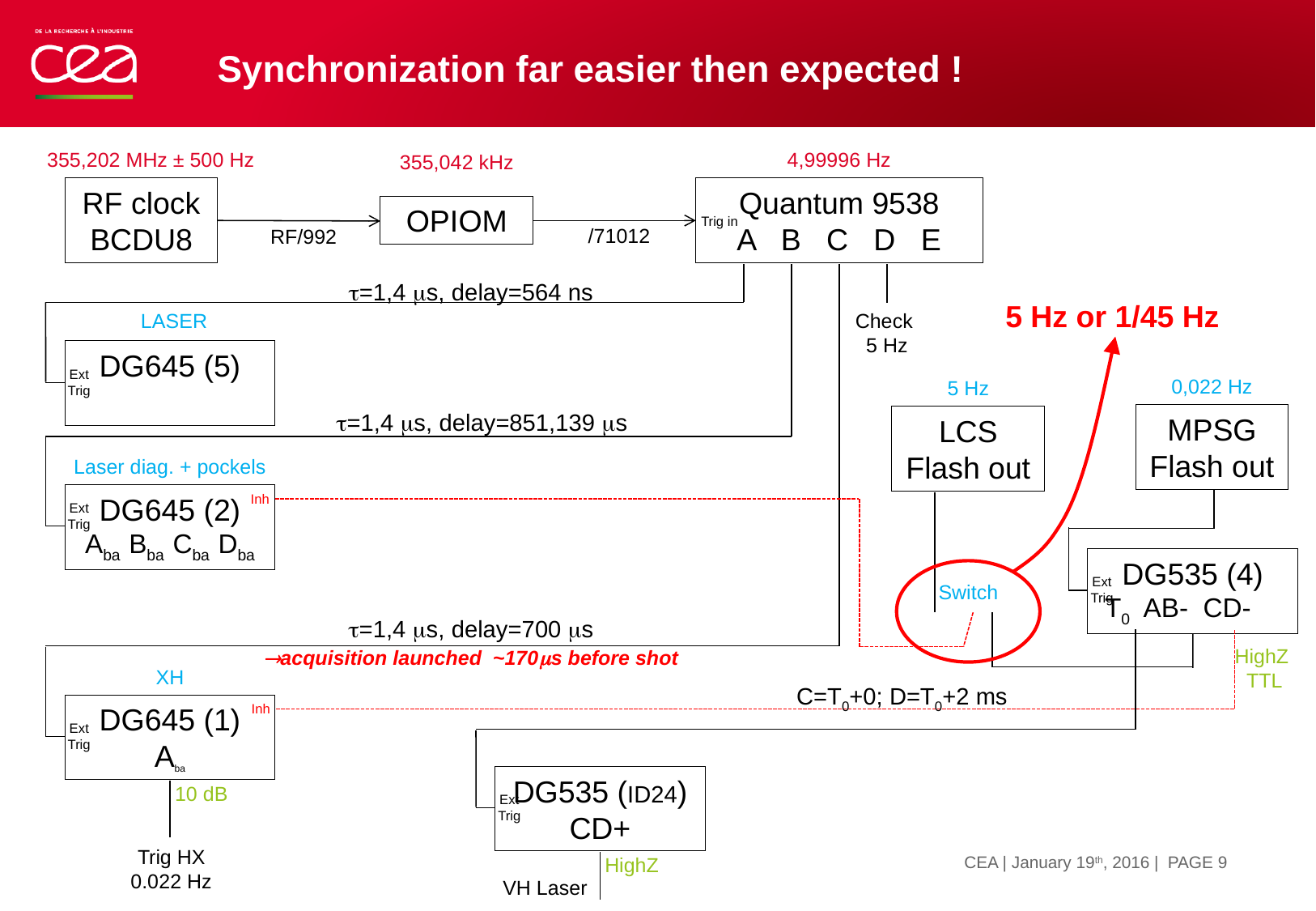

# Synchronization far easier then expected !
355,202 MHz ± 500 Hz
4,99996 Hz
355,042 kHz
RF clock
BCDU8
Quantum 9538
A   B   C   D   E
OPIOM
Trig in
/71012
RF/992
τ=1,4 μs, delay=564 ns
5 Hz or 1/45 Hz
LASER
Check
5 Hz

DG645 (5)

Ext
Trig
0,022 Hz
5 Hz
τ=1,4 μs, delay=851,139 μs
MPSG
Flash out
LCS
Flash out
Laser diag. + pockels
DG645 (2)
Aba  Bba  Cba  Dba
Inh
Ext
Trig
DG535 (4)
T0  AB-  CD-

Ext
Trig
Switch
τ=1,4 μs, delay=700 μs
HighZ
TTL
→acquisition launched  ~170μs before shot
XH
C=T0+0; D=T0+2 ms
Inh
DG645 (1)
Aba
Ext
Trig
DG535 (ID24)
CD+
10 dB
Ext
Trig
|  PAGE 9
CEA | January 19th, 2016
Trig HX 0.022 Hz
HighZ
VH Laser